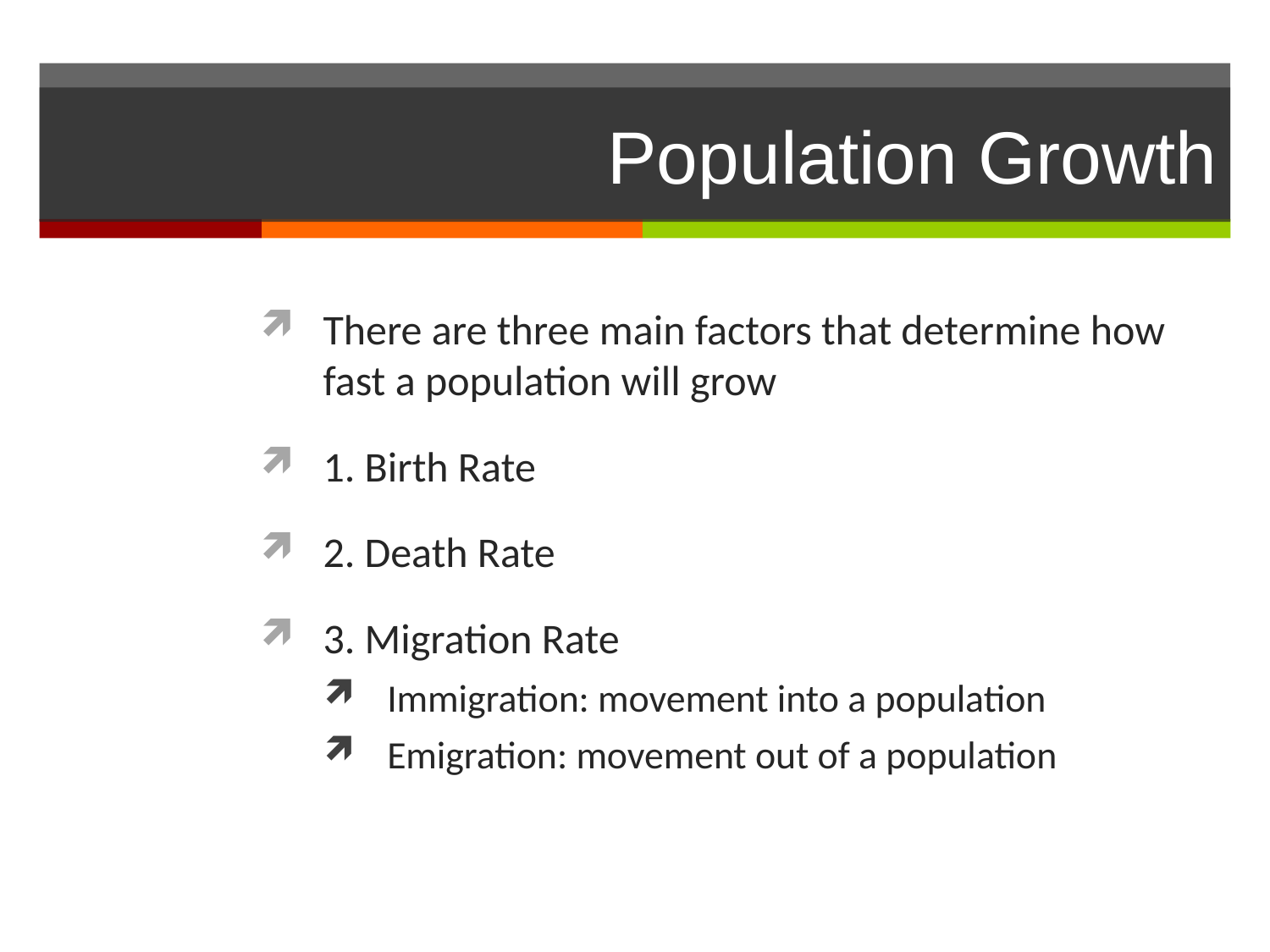

# Population Growth
There are three main factors that determine how fast a population will grow
1. Birth Rate
2. Death Rate
3. Migration Rate
Immigration: movement into a population
Emigration: movement out of a population